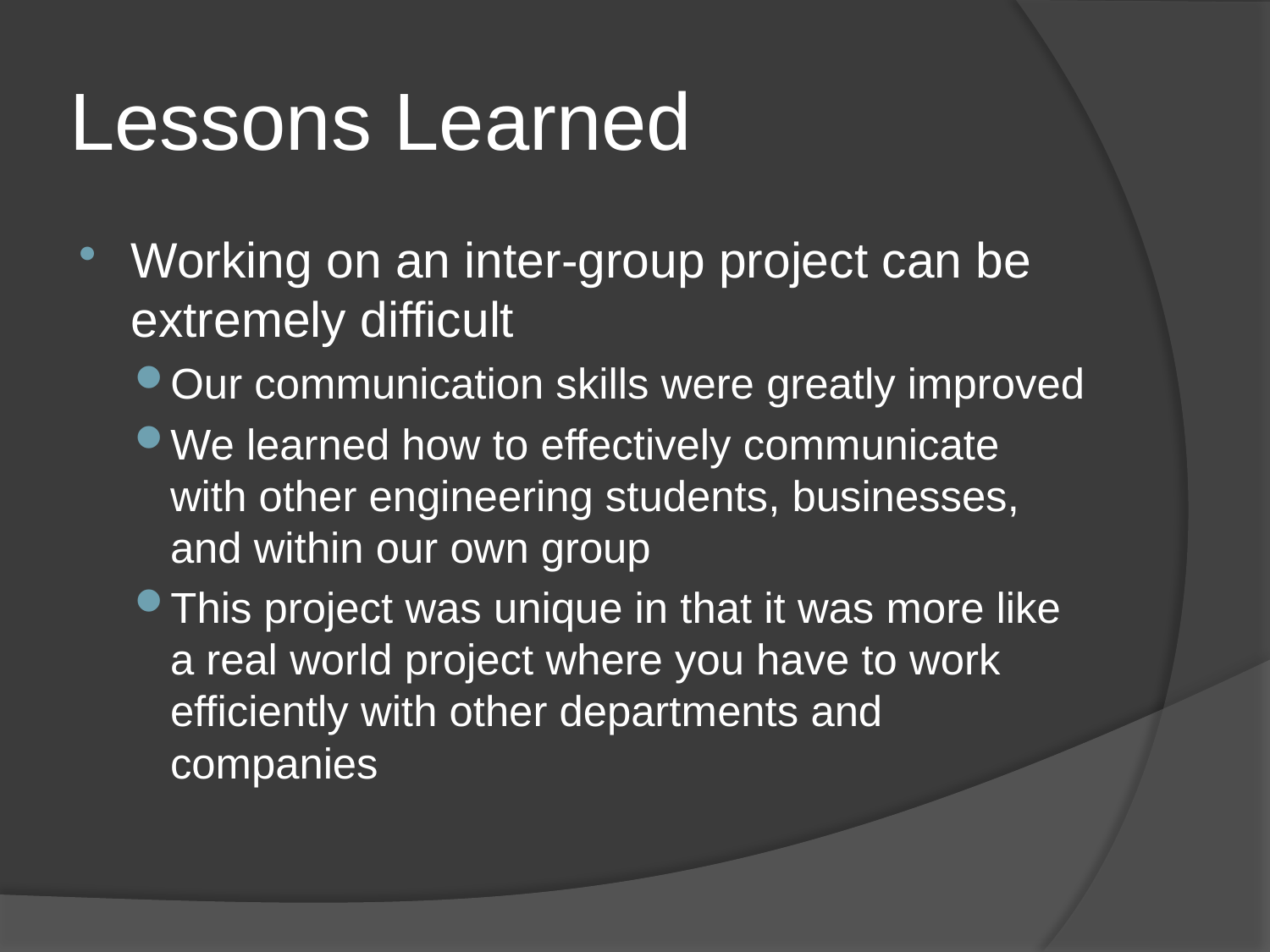

# Lessons Learned
Working on an inter-group project can be extremely difficult
Our communication skills were greatly improved
We learned how to effectively communicate with other engineering students, businesses, and within our own group
This project was unique in that it was more like a real world project where you have to work efficiently with other departments and companies